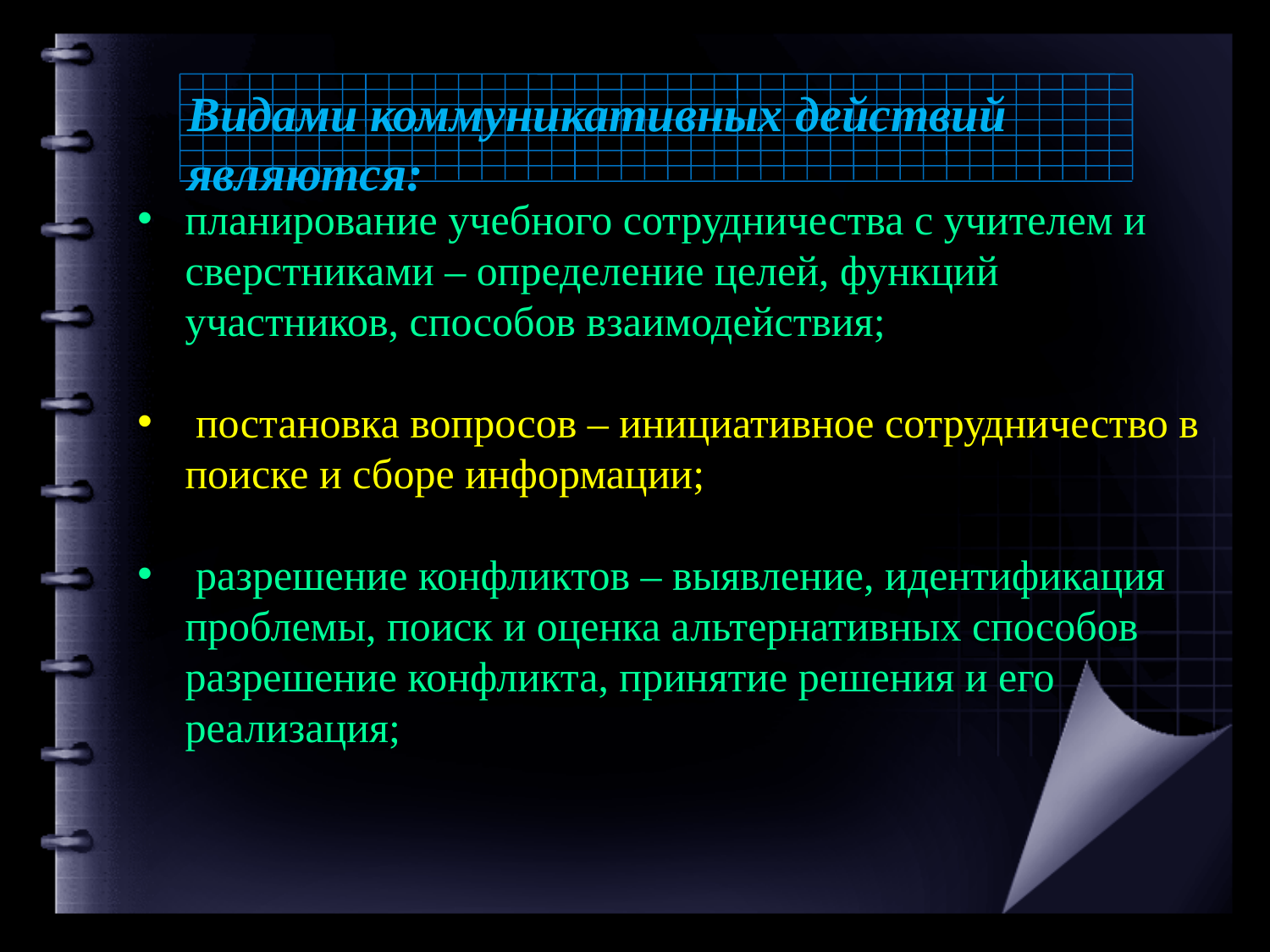

Видами коммуникативных действий являются:
планирование учебного сотрудничества с учителем и сверстниками – определение целей, функций участников, способов взаимодействия;

 постановка вопросов – инициативное сотрудничество в поиске и сборе информации;

 разрешение конфликтов – выявление, идентификация проблемы, поиск и оценка альтернативных способов разрешение конфликта, принятие решения и его реализация;